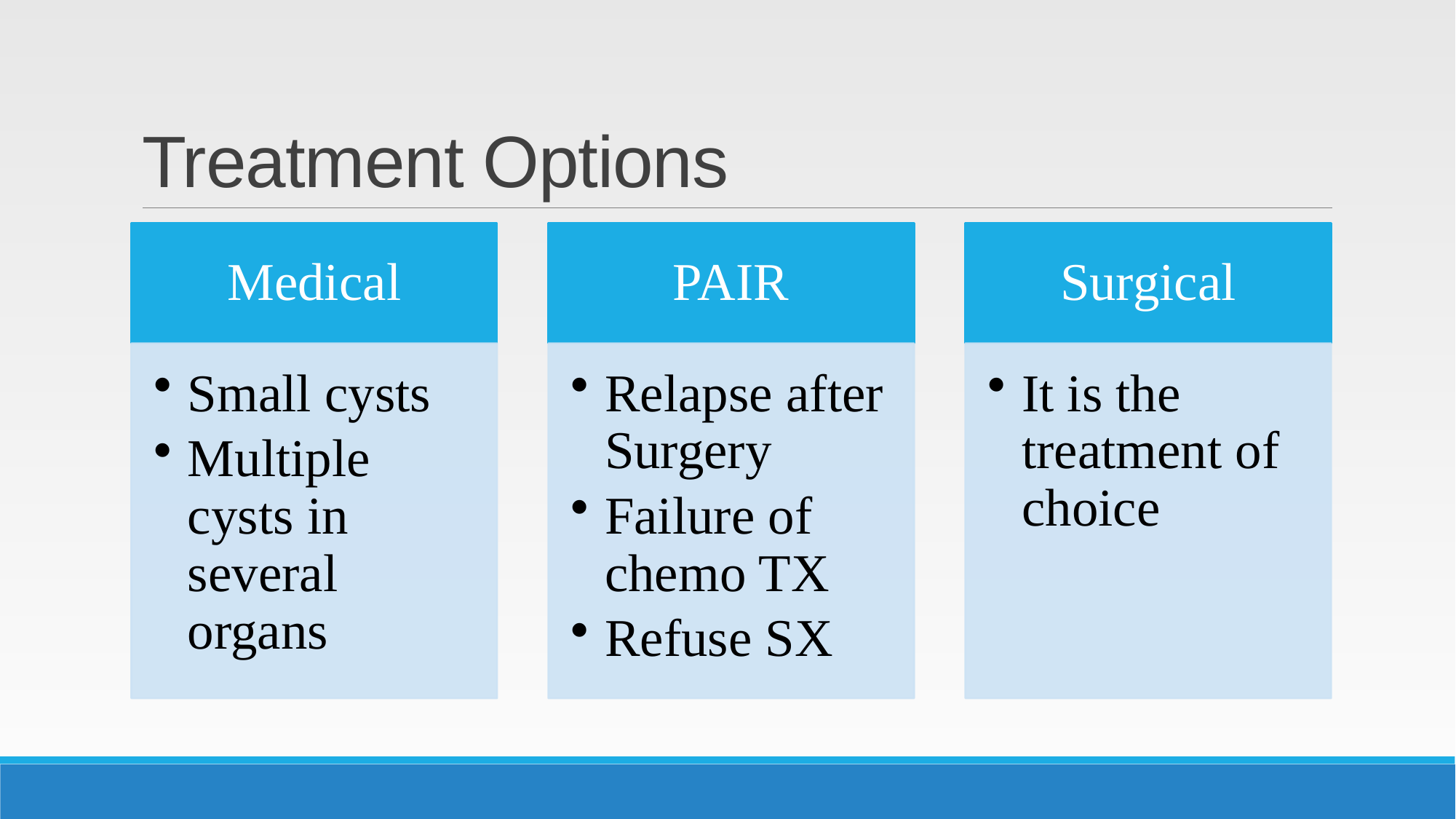

# Treatment Options
Medical
Small cysts
Multiple cysts in several organs
PAIR
Relapse after Surgery
Failure of chemo TX
Refuse SX
Surgical
It is the treatment of choice